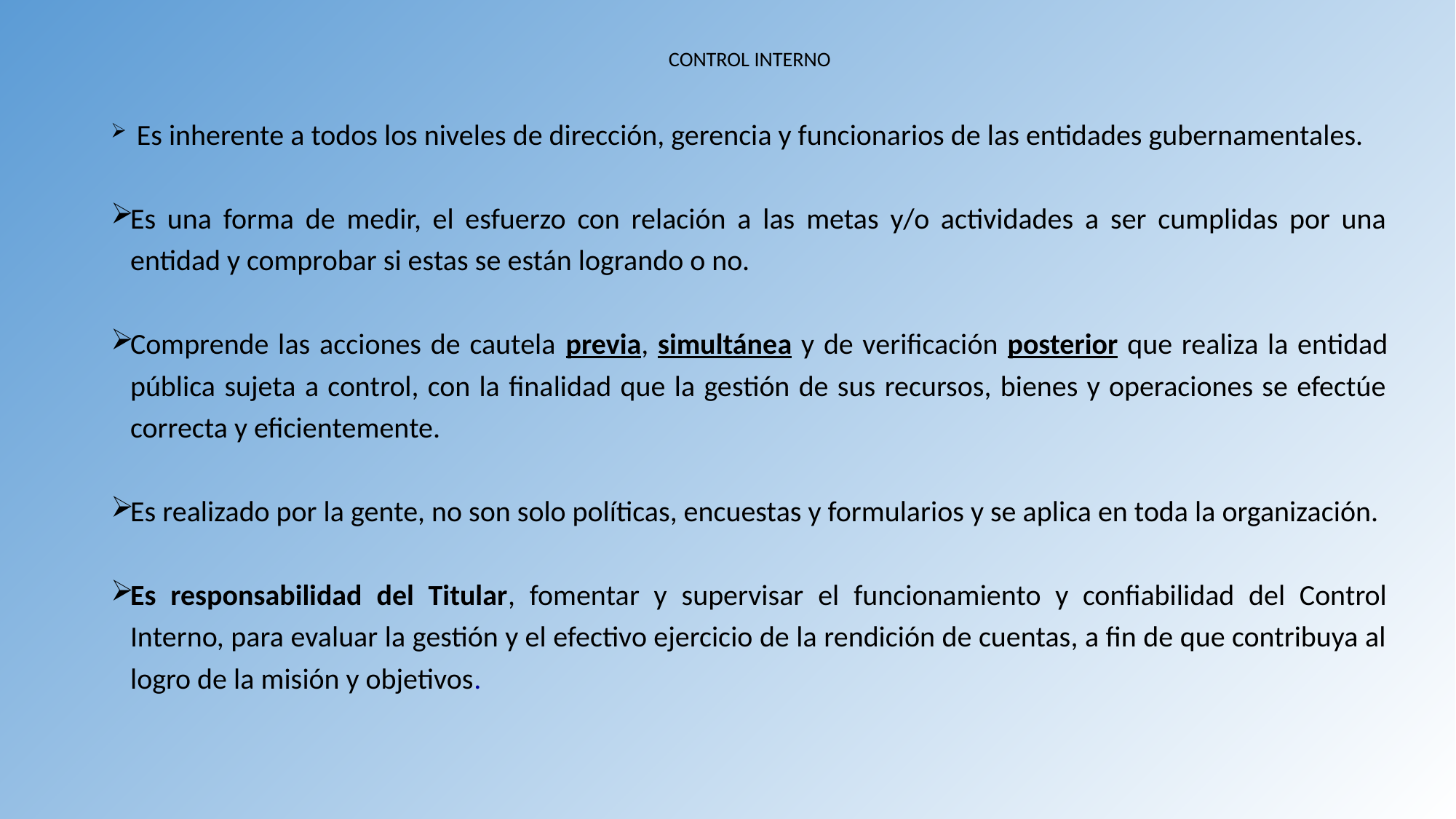

# CONTROL INTERNO
 Es inherente a todos los niveles de dirección, gerencia y funcionarios de las entidades gubernamentales.

Es una forma de medir, el esfuerzo con relación a las metas y/o actividades a ser cumplidas por una entidad y comprobar si estas se están logrando o no.

Comprende las acciones de cautela previa, simultánea y de verificación posterior que realiza la entidad pública sujeta a control, con la finalidad que la gestión de sus recursos, bienes y operaciones se efectúe correcta y eficientemente.

Es realizado por la gente, no son solo políticas, encuestas y formularios y se aplica en toda la organización.

Es responsabilidad del Titular, fomentar y supervisar el funcionamiento y confiabilidad del Control Interno, para evaluar la gestión y el efectivo ejercicio de la rendición de cuentas, a fin de que contribuya al logro de la misión y objetivos.